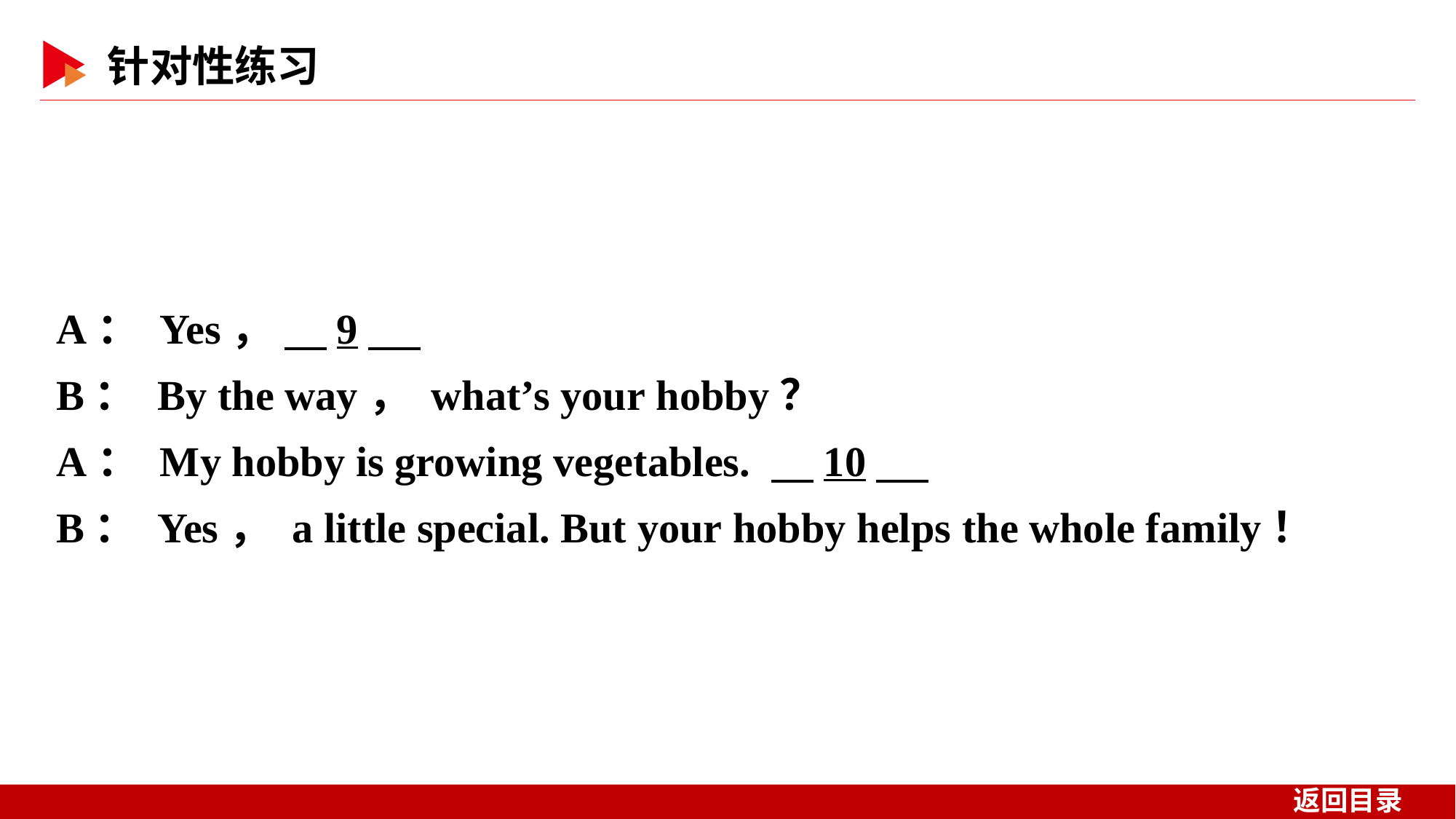

A： Yes， 　9
B： By the way， what’s your hobby？
A： My hobby is growing vegetables. 　10
B： Yes， a little special. But your hobby helps the whole family！